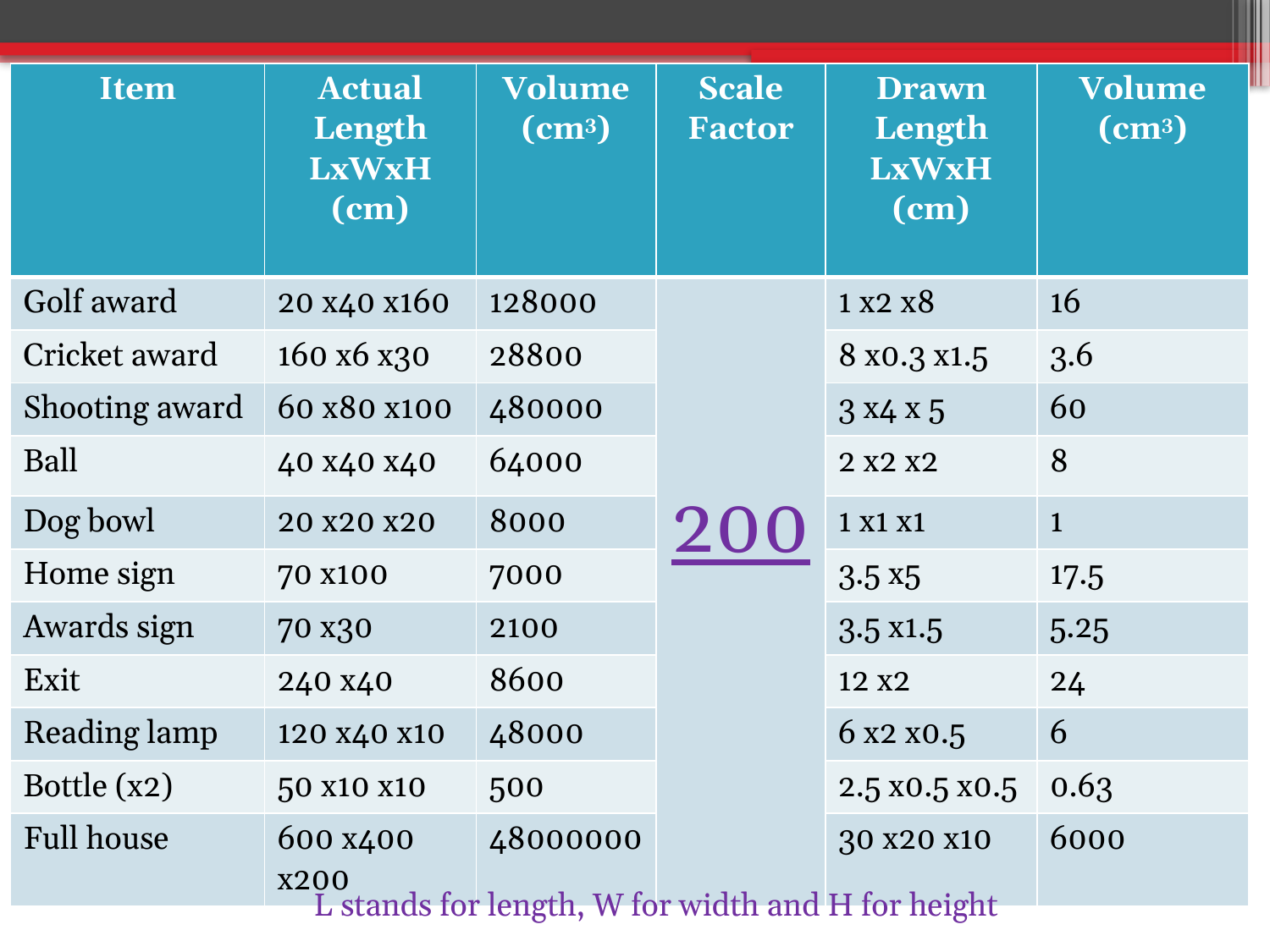

| Item | Actual Length LxWxH (cm) | Volume (cm3) | Scale Factor | Drawn Length LxWxH (cm) | Volume (cm3) |
| --- | --- | --- | --- | --- | --- |
| Golf award | 20 x40 x160 | 128000 | 200 | 1 x2 x8 | 16 |
| Cricket award | 160 x6 x30 | 28800 |  | 8 x0.3 x1.5 | 3.6 |
| Shooting award | 60 x80 x100 | 480000 |  | 3 x4 x 5 | 60 |
| Ball | 40 x40 x40 | 64000 |  | 2 x2 x2 | 8 |
| Dog bowl | 20 x20 x20 | 8000 |  | 1 x1 x1 | 1 |
| Home sign | 70 x100 | 7000 |  | 3.5 x5 | 17.5 |
| Awards sign | 70 x30 | 2100 |  | 3.5 x1.5 | 5.25 |
| Exit | 240 x40 | 8600 |  | 12 x2 | 24 |
| Reading lamp | 120 x40 x10 | 48000 |  | 6 x2 x0.5 | 6 |
| Bottle (x2) | 50 x10 x10 | 500 |  | 2.5 x0.5 x0.5 | 0.63 |
| Full house | 600 x400 x200 | 48000000 |  | 30 x20 x10 | 6000 |
L stands for length, W for width and H for height